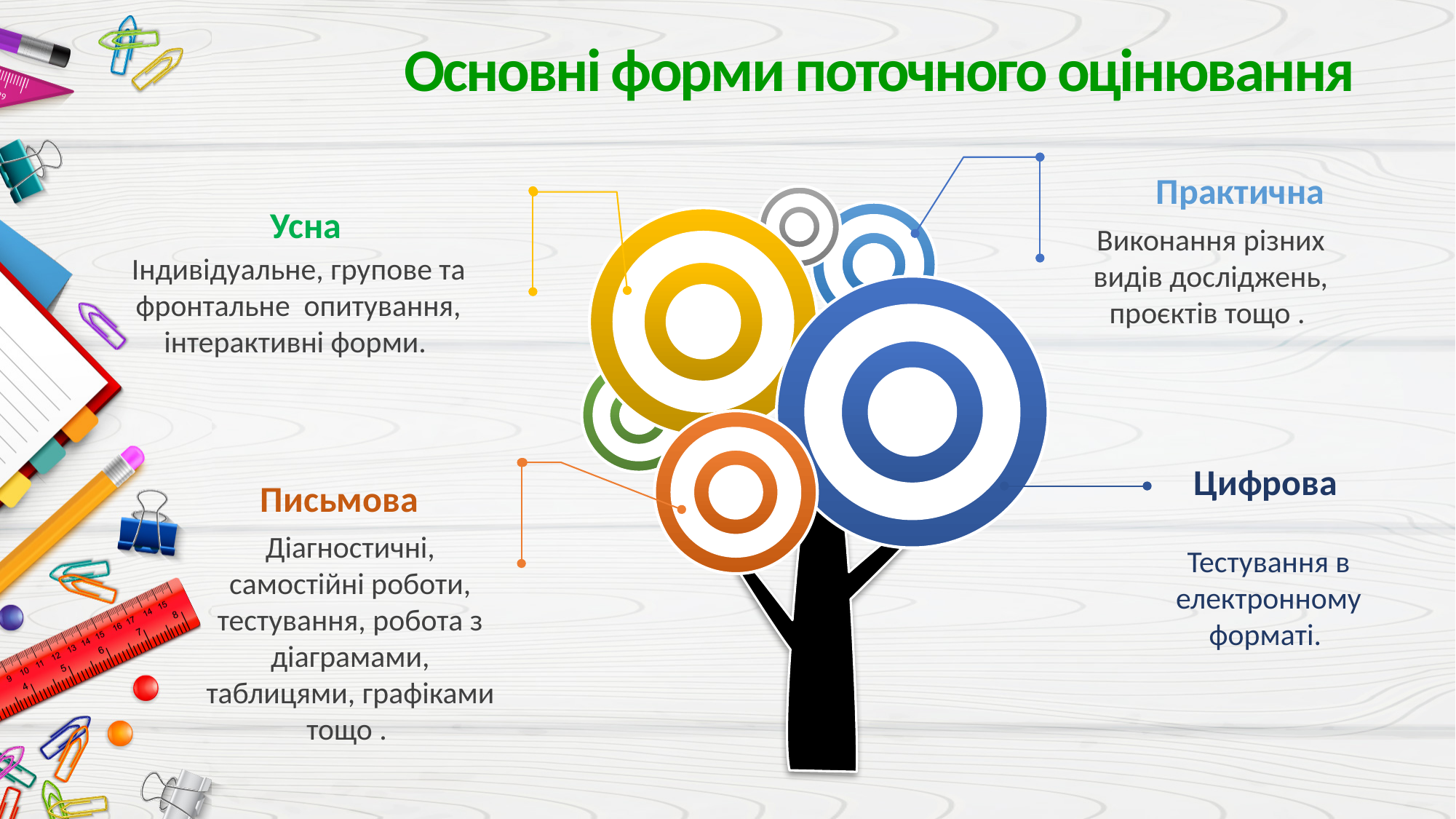

# Основні форми поточного оцінювання

Практична
Виконання різних видів досліджень, проєктів тощо .

Усна
Індивідуальне, групове та фронтальне  опитування, інтерактивні форми.

Цифрова
Тестування в електронному форматі.

Письмова
Діагностичні, самостійні роботи, тестування, робота з діаграмами, таблицями, графіками тощо .